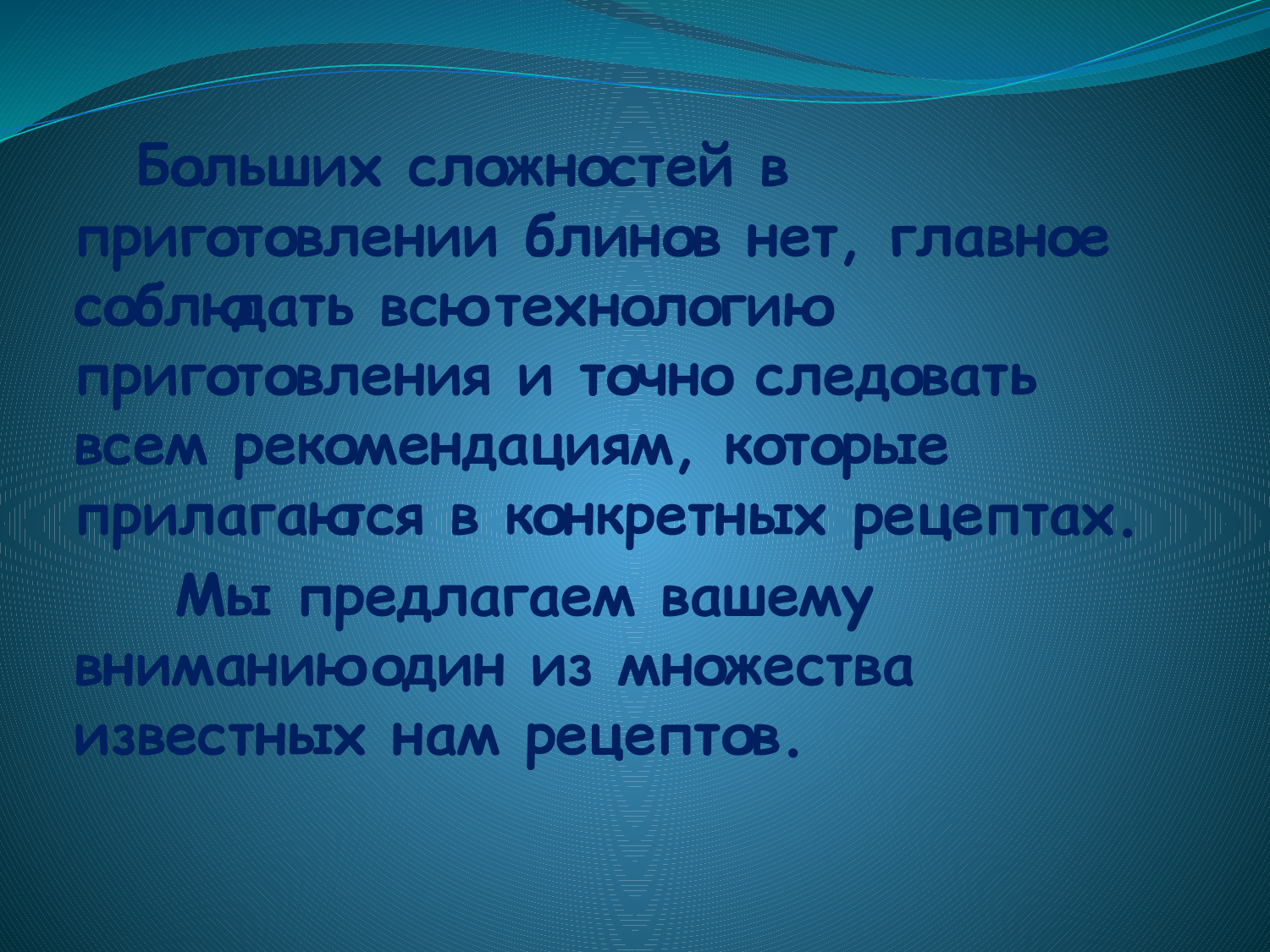

Больших сложностей в приготовлении блинов нет, главное соблюдать всю технологию приготовления и точно следовать всем рекомендациям, которые прилагаются в конкретных рецептах.
    Мы предлагаем вашему вниманию один из множества известных нам рецептов.
#